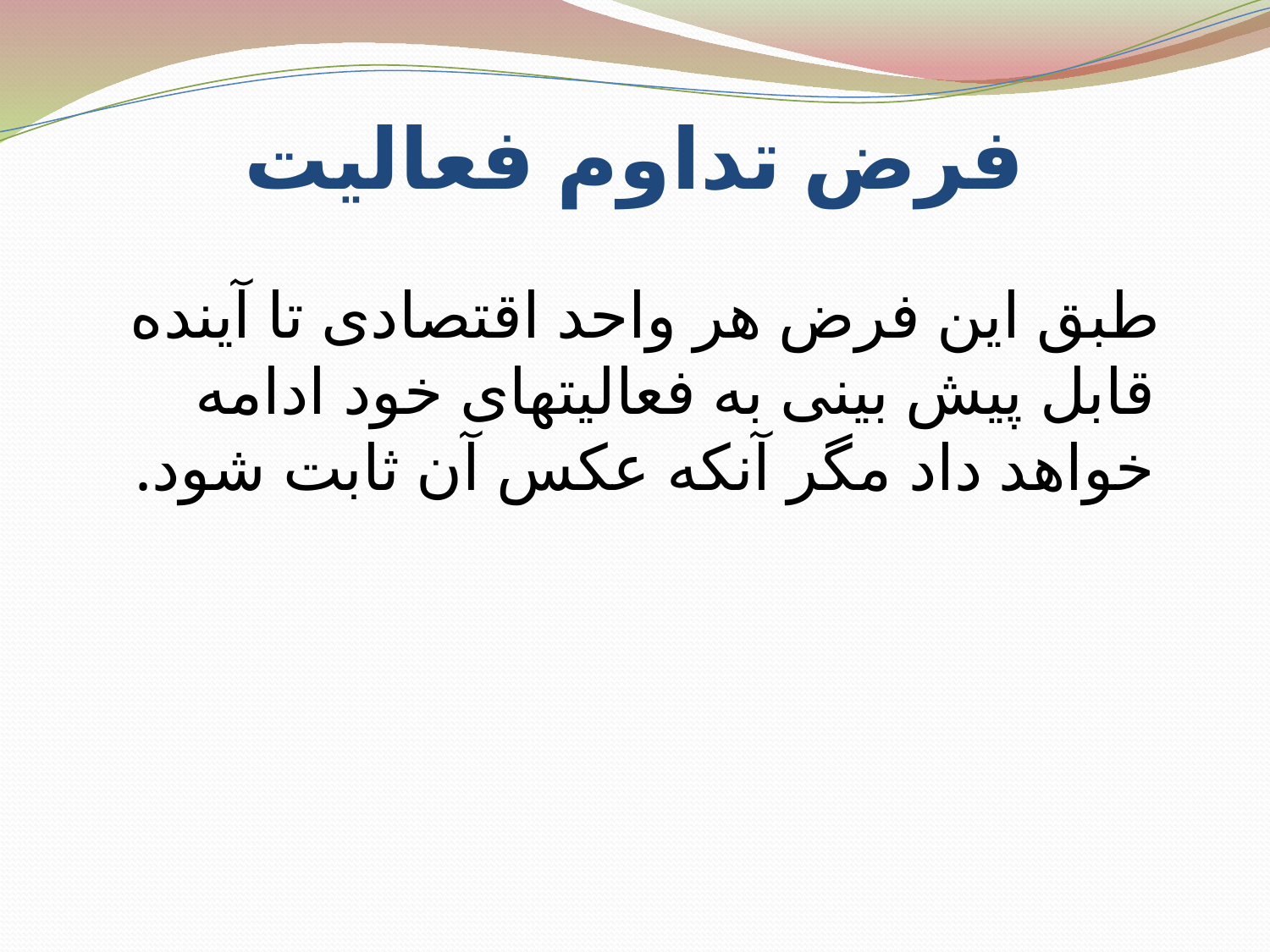

# فرض تداوم فعالیت
  طبق این فرض هر واحد اقتصادی تا آینده قابل پیش بینی به فعالیتهای خود ادامه خواهد داد مگر آنکه عکس آن ثابت شود.